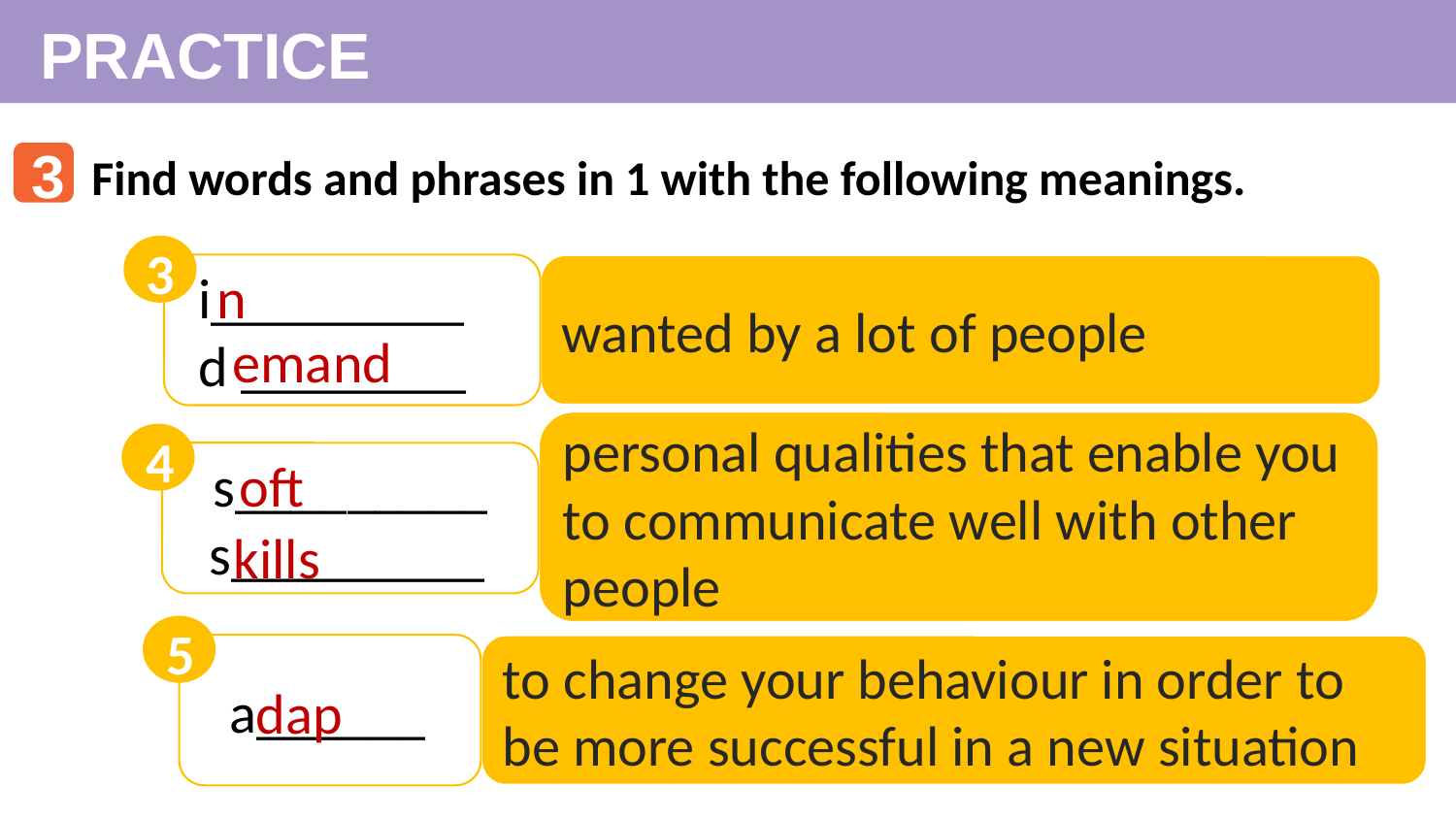

PRACTICE
3

Find words and phrases in 1 with the following meanings.
3

 i_________
 d ________
wanted by a lot of people
n
emand
personal qualities that enable you to communicate well with other people

Ps_________
  s_________
4
oft
kills
5

Pa______
to change your behaviour in order to be more successful in a new situation
dap